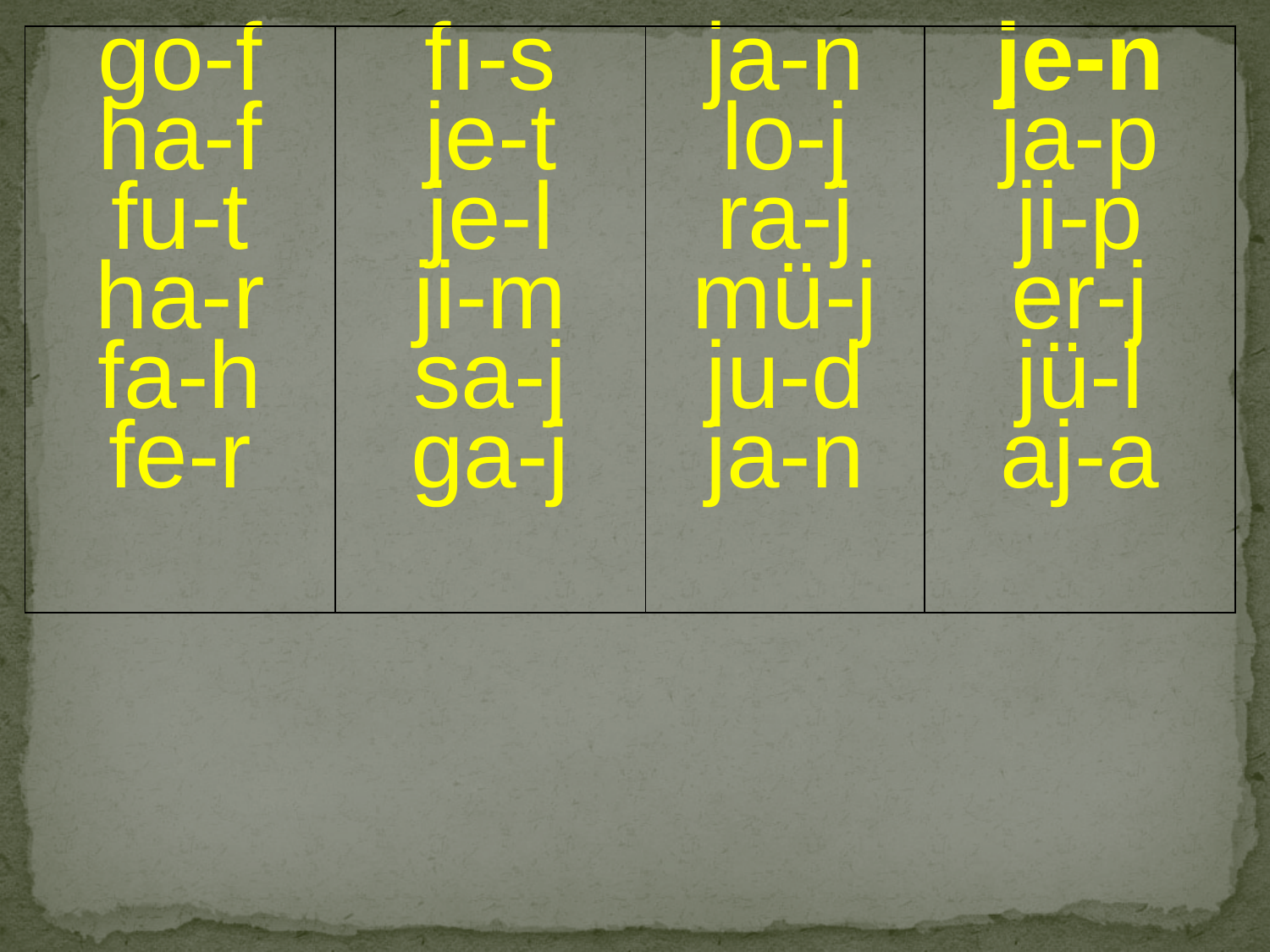

| go-f ha-f fu-t ha-r fa-h fe-r | fı-s je-t je-l ji-m sa-j ga-j | ja-n lo-j ra-j mü-j ju-d ja-n | je-n ja-p ji-p er-j jü-l aj-a |
| --- | --- | --- | --- |